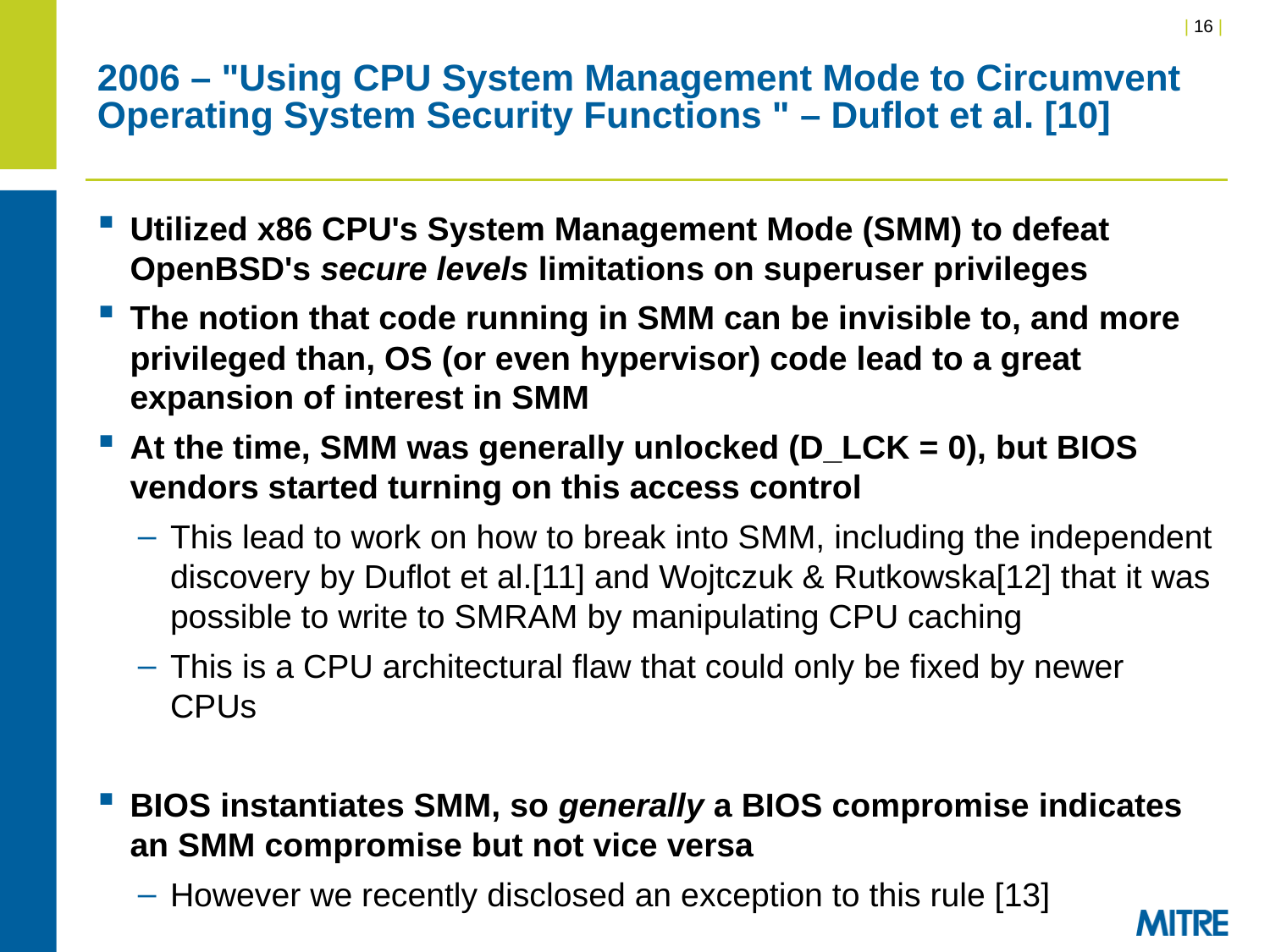

# 2006 – "Using CPU System Management Mode to Circumvent Operating System Security Functions " – Duflot et al. [10]
Utilized x86 CPU's System Management Mode (SMM) to defeat OpenBSD's secure levels limitations on superuser privileges
The notion that code running in SMM can be invisible to, and more privileged than, OS (or even hypervisor) code lead to a great expansion of interest in SMM
At the time, SMM was generally unlocked (D_LCK = 0), but BIOS vendors started turning on this access control
This lead to work on how to break into SMM, including the independent discovery by Duflot et al.[11] and Wojtczuk & Rutkowska[12] that it was possible to write to SMRAM by manipulating CPU caching
This is a CPU architectural flaw that could only be fixed by newer CPUs

BIOS instantiates SMM, so generally a BIOS compromise indicates an SMM compromise but not vice versa
However we recently disclosed an exception to this rule [13]